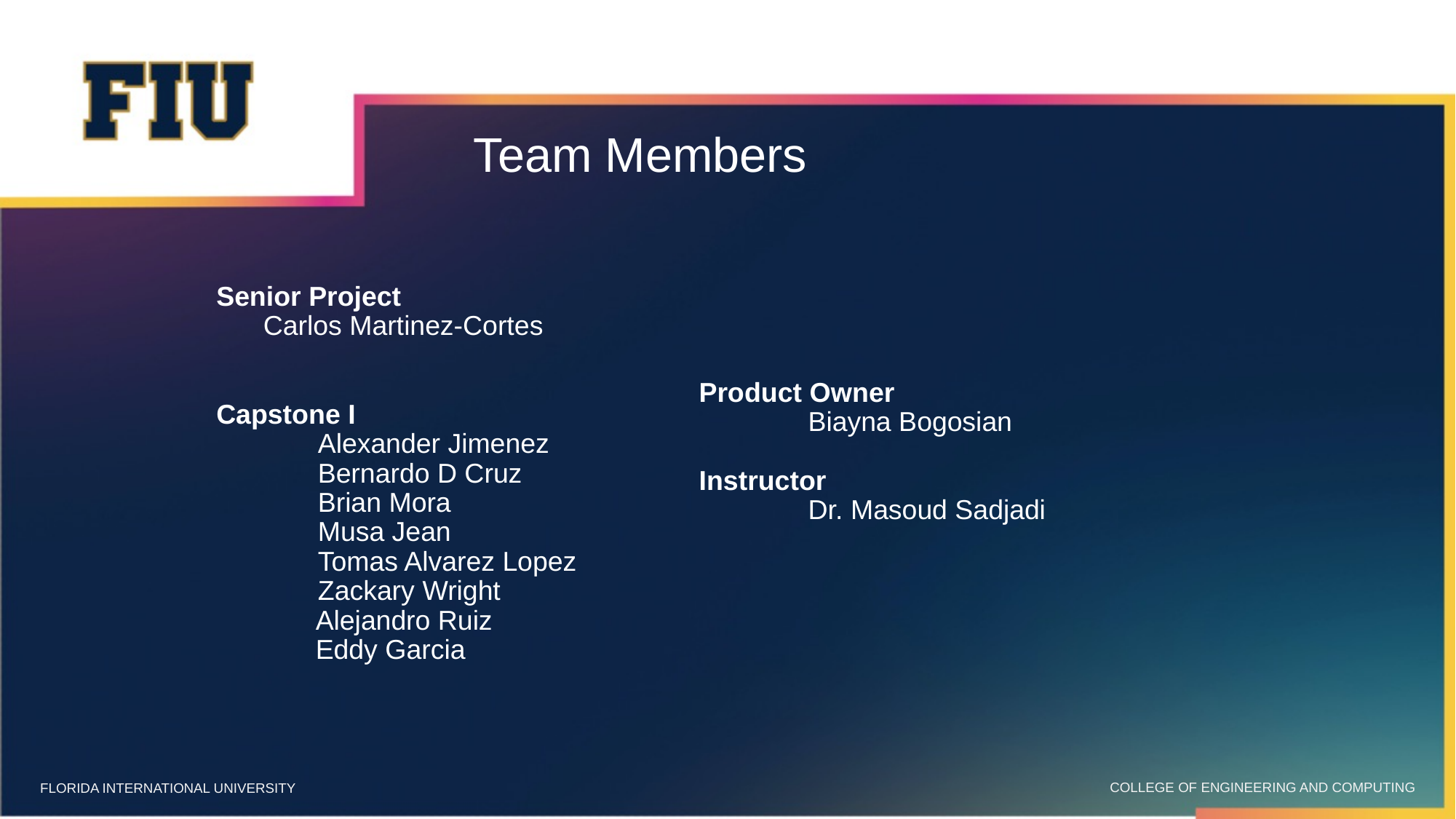

# Team Members
 Senior Project
Carlos Martinez-Cortes

 Capstone I
	Alexander Jimenez
	Bernardo D Cruz
	Brian Mora
	Musa Jean
	Tomas Alvarez Lopez
	Zackary Wright
              Alejandro Ruiz
              Eddy Garcia
Product Owner
	Biayna Bogosian

Instructor
	Dr. Masoud Sadjadi